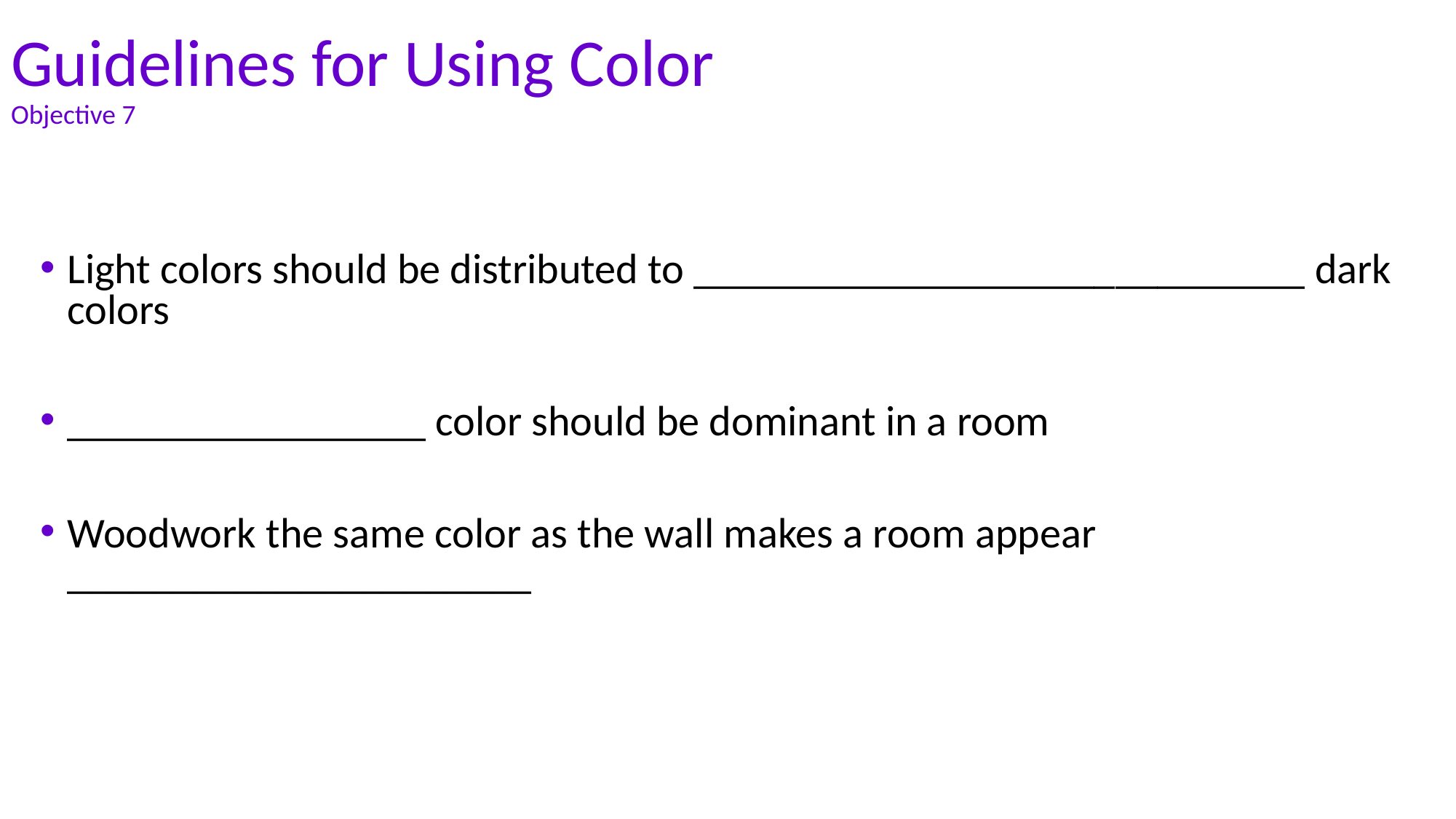

# Guidelines for Using Color Objective 7
Light colors should be distributed to _____________________________ dark colors

_________________ color should be dominant in a room

Woodwork the same color as the wall makes a room appear ______________________